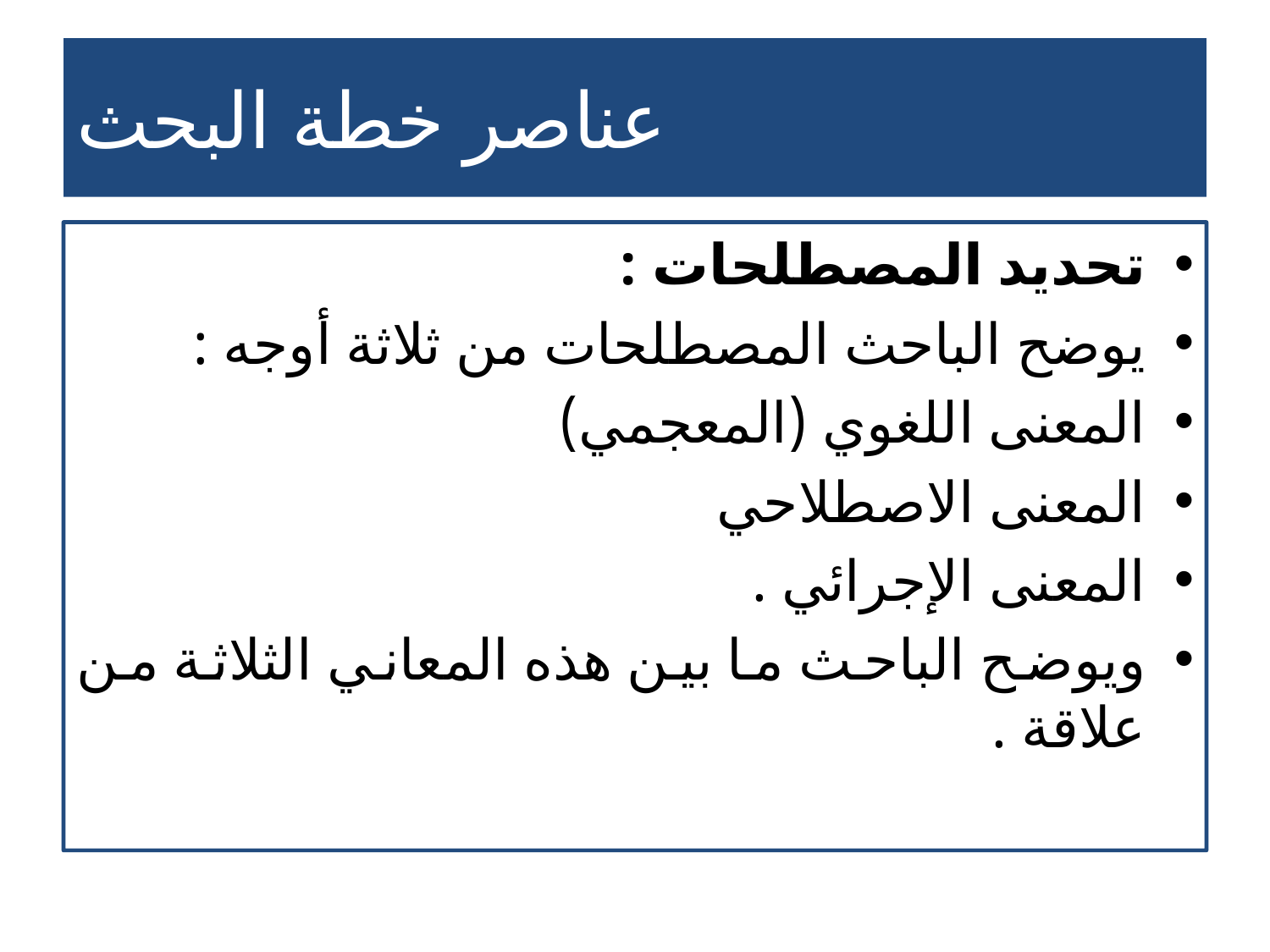

# عناصر خطة البحث
تحديد المصطلحات :
يوضح الباحث المصطلحات من ثلاثة أوجه :
المعنى اللغوي (المعجمي)
المعنى الاصطلاحي
المعنى الإجرائي .
ويوضح الباحث ما بين هذه المعاني الثلاثة من علاقة .